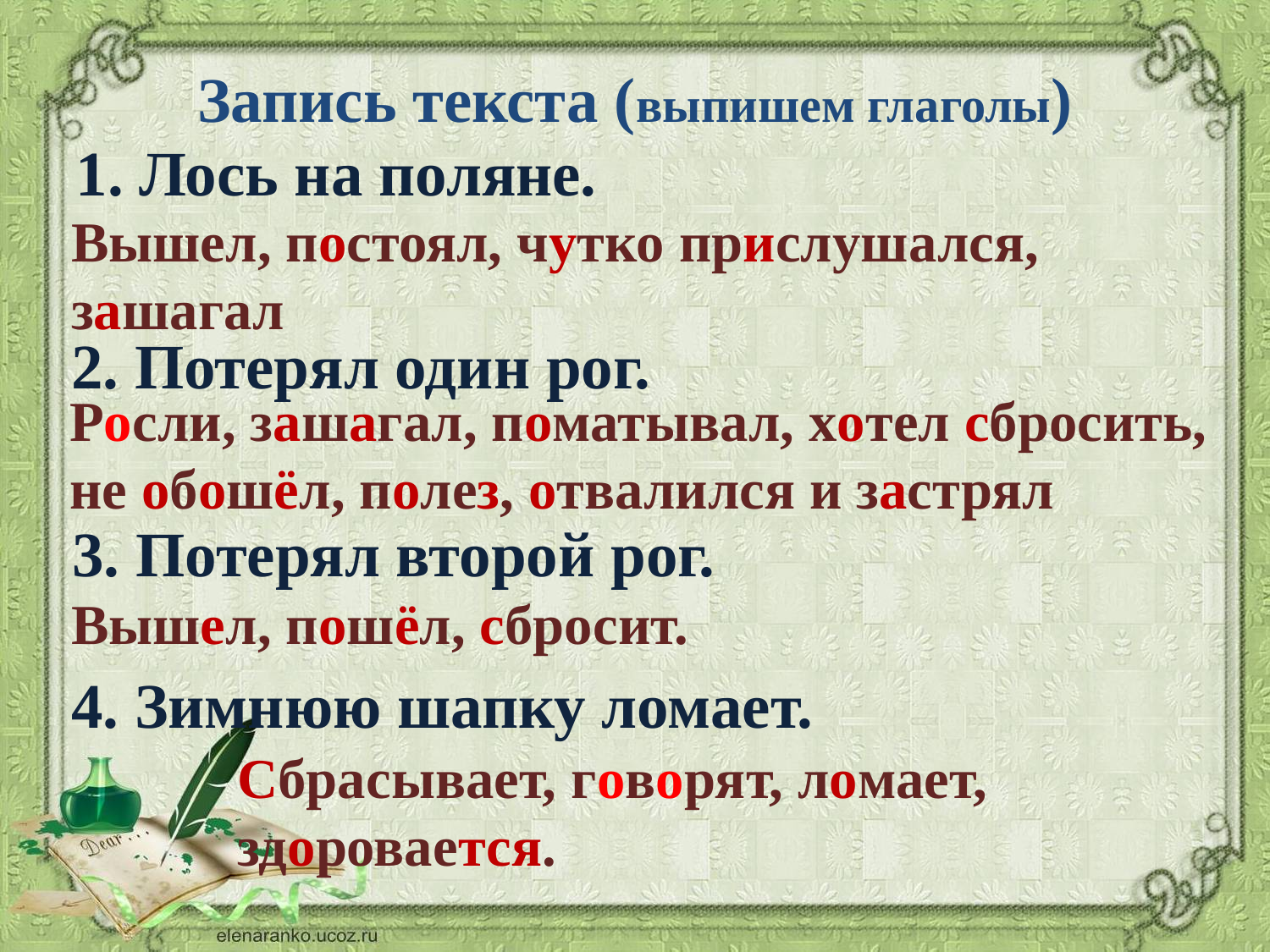

# Запись текста (выпишем глаголы)
1. Лось на поляне.
Вышел, постоял, чутко прислушался, зашагал
2. Потерял один рог.
Росли, зашагал, поматывал, хотел сбросить, не обошёл, полез, отвалился и застрял
3. Потерял второй рог.
Вышел, пошёл, сбросит.
4. Зимнюю шапку ломает.
Сбрасывает, говорят, ломает, здоровается.